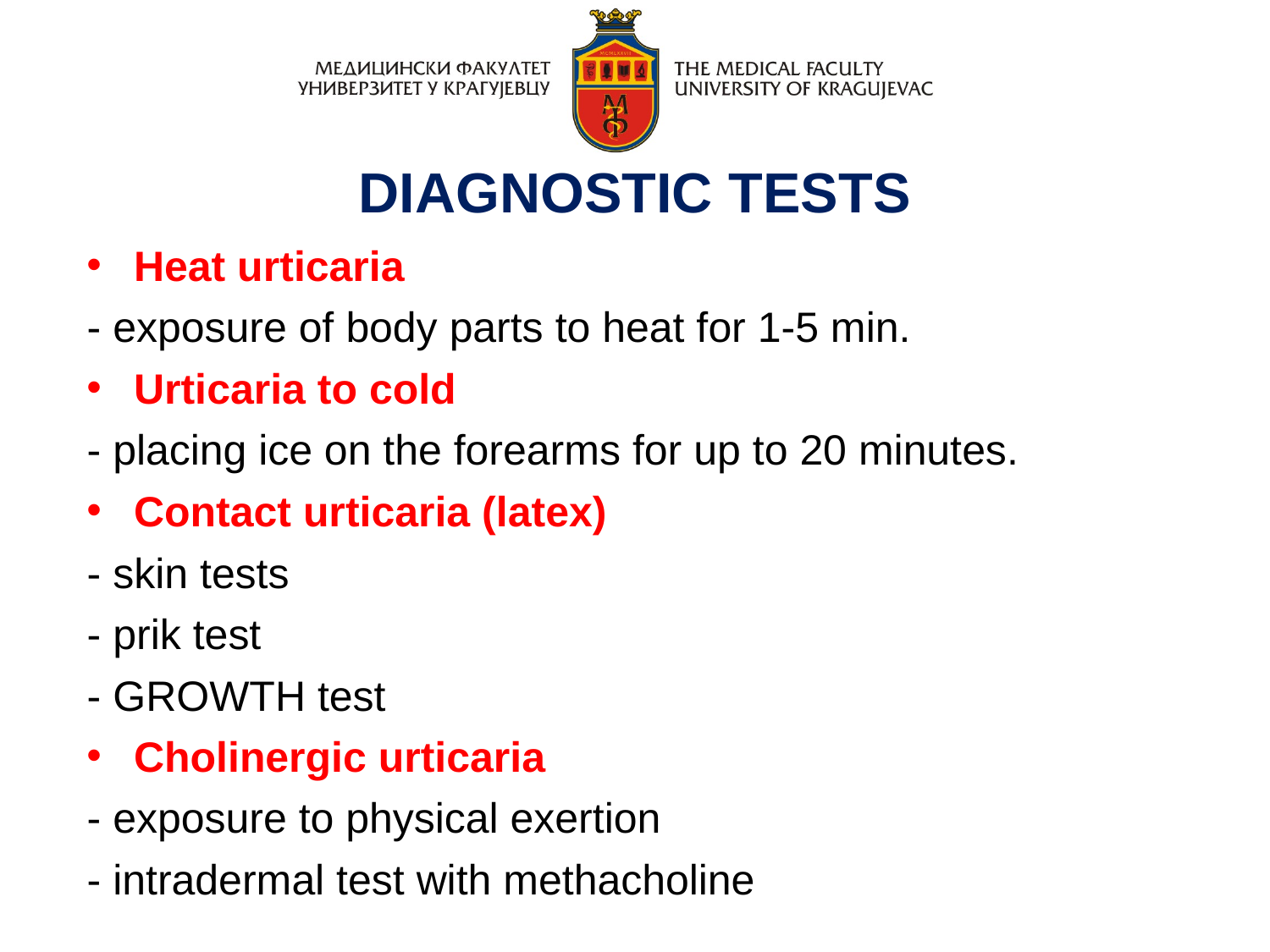

DIAGNOSTIC TESTS
Heat urticaria
- exposure of body parts to heat for 1-5 min.
Urticaria to cold
- placing ice on the forearms for up to 20 minutes.
Contact urticaria (latex)
- skin tests
- prik test
- GROWTH test
Cholinergic urticaria
- exposure to physical exertion
- intradermal test with methacholine